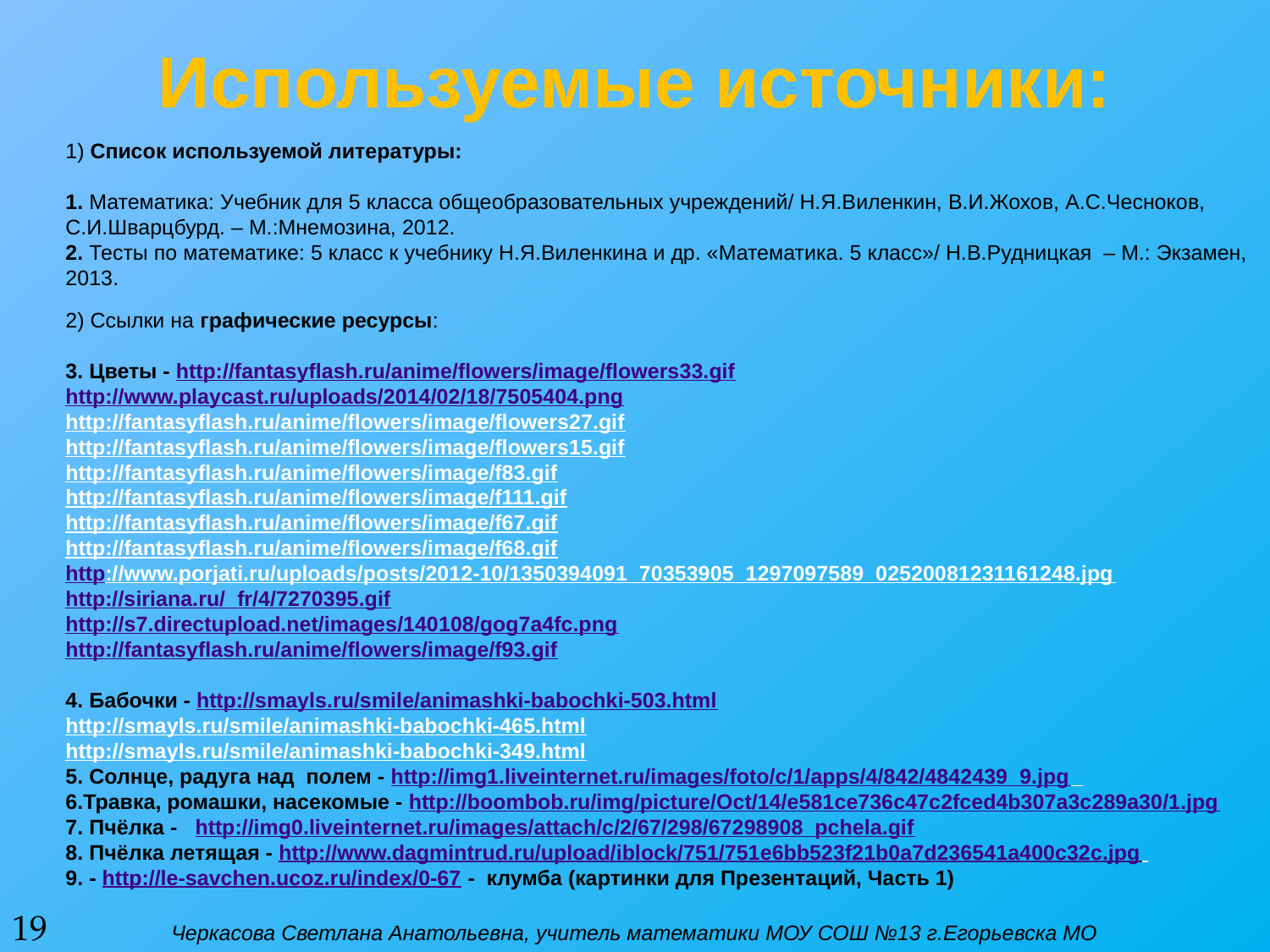

# Используемые источники:
1) Список используемой литературы:

1. Математика: Учебник для 5 класса общеобразовательных учреждений/ Н.Я.Виленкин, В.И.Жохов, А.С.Чесноков, С.И.Шварцбурд. – М.:Мнемозина, 2012.
2. Тесты по математике: 5 класс к учебнику Н.Я.Виленкина и др. «Математика. 5 класс»/ Н.В.Рудницкая  – М.: Экзамен, 2013.

2) Ссылки на графические ресурсы:

3. Цветы - http://fantasyflash.ru/anime/flowers/image/flowers33.gif
http://www.playcast.ru/uploads/2014/02/18/7505404.png
http://fantasyflash.ru/anime/flowers/image/flowers27.gif
http://fantasyflash.ru/anime/flowers/image/flowers15.gif
http://fantasyflash.ru/anime/flowers/image/f83.gif
http://fantasyflash.ru/anime/flowers/image/f111.gif
http://fantasyflash.ru/anime/flowers/image/f67.gif
http://fantasyflash.ru/anime/flowers/image/f68.gif
http://www.porjati.ru/uploads/posts/2012-10/1350394091_70353905_1297097589_02520081231161248.jpg
http://siriana.ru/_fr/4/7270395.gif
http://s7.directupload.net/images/140108/gog7a4fc.png
http://fantasyflash.ru/anime/flowers/image/f93.gif

4. Бабочки - http://smayls.ru/smile/animashki-babochki-503.html
http://smayls.ru/smile/animashki-babochki-465.html
http://smayls.ru/smile/animashki-babochki-349.html
5. Солнце, радуга над  полем - http://img1.liveinternet.ru/images/foto/c/1/apps/4/842/4842439_9.jpg
6.Травка, ромашки, насекомые - http://boombob.ru/img/picture/Oct/14/e581ce736c47c2fced4b307a3c289a30/1.jpg
7. Пчёлка -   http://img0.liveinternet.ru/images/attach/c/2/67/298/67298908_pchela.gif
8. Пчёлка летящая - http://www.dagmintrud.ru/upload/iblock/751/751e6bb523f21b0a7d236541a400c32c.jpg
9. - http://le-savchen.ucoz.ru/index/0-67 -  клумба (картинки для Презентаций, Часть 1)

19
Черкасова Светлана Анатольевна, учитель математики МОУ СОШ №13 г.Егорьевска МО